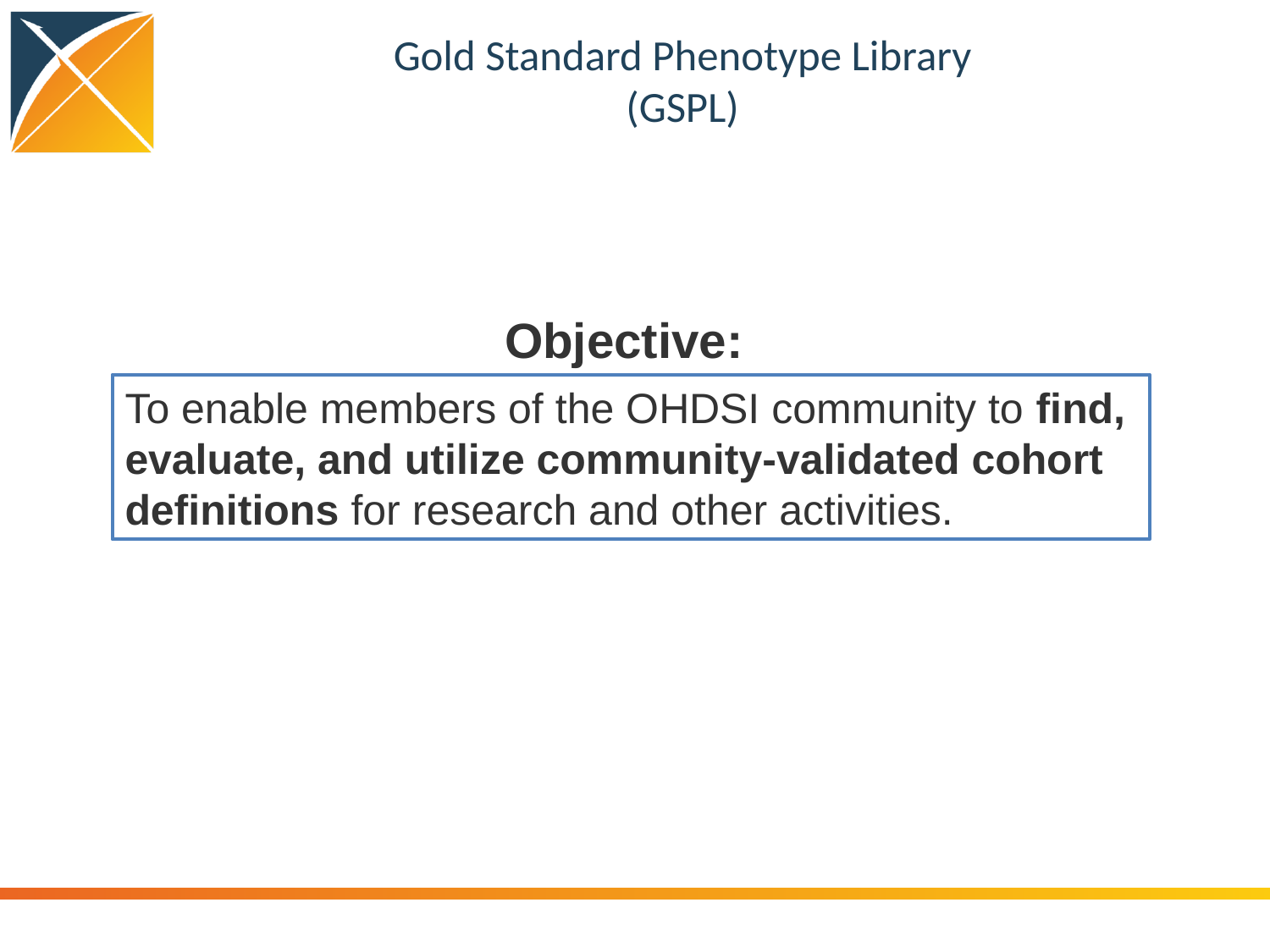

# Gold Standard Phenotype Library (GSPL)
Objective:
To enable members of the OHDSI community to find, evaluate, and utilize community-validated cohort definitions for research and other activities.